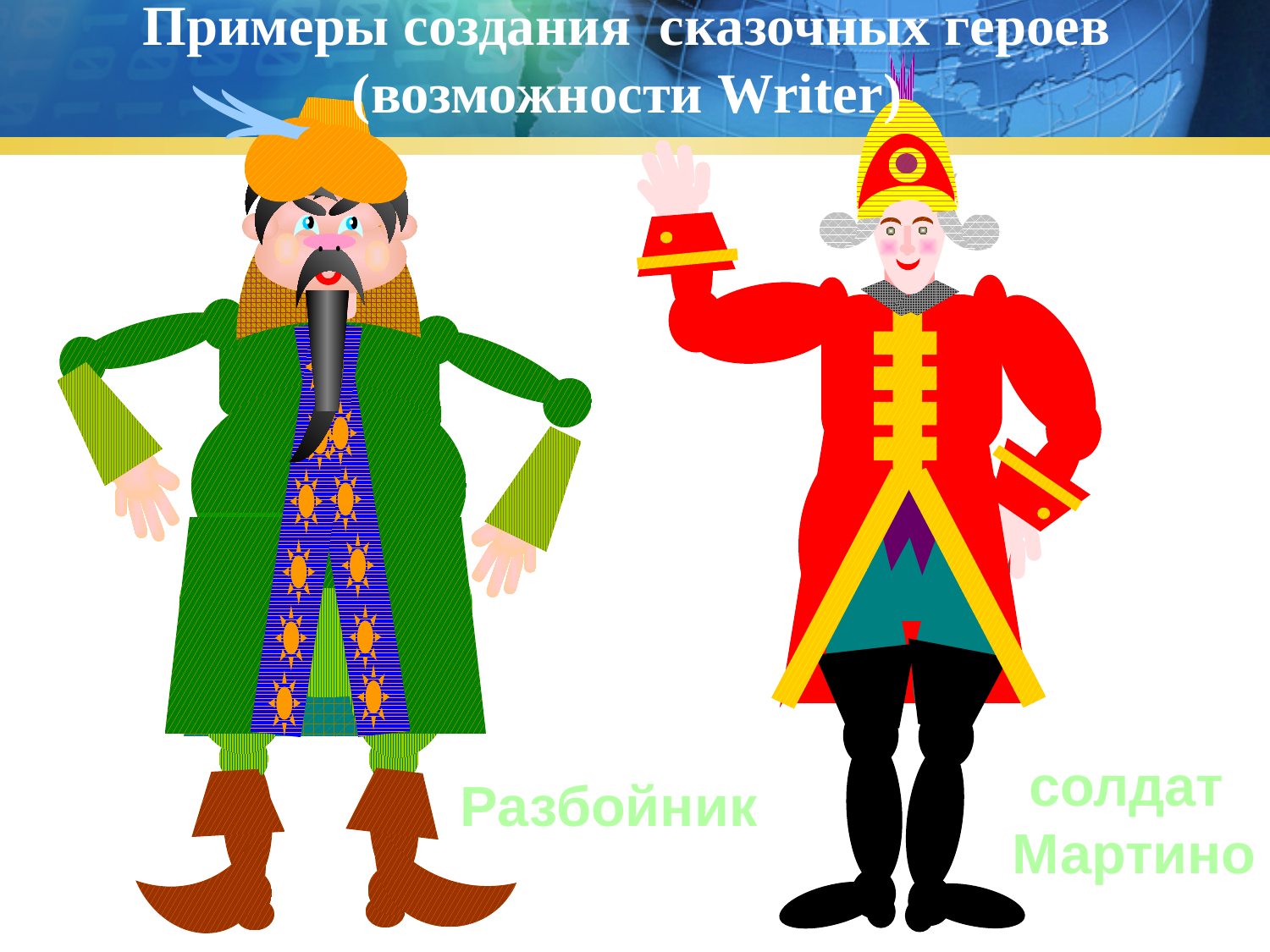

# Примеры создания  сказочных героев (возможности Writer)

солдат
Мартино
Разбойник